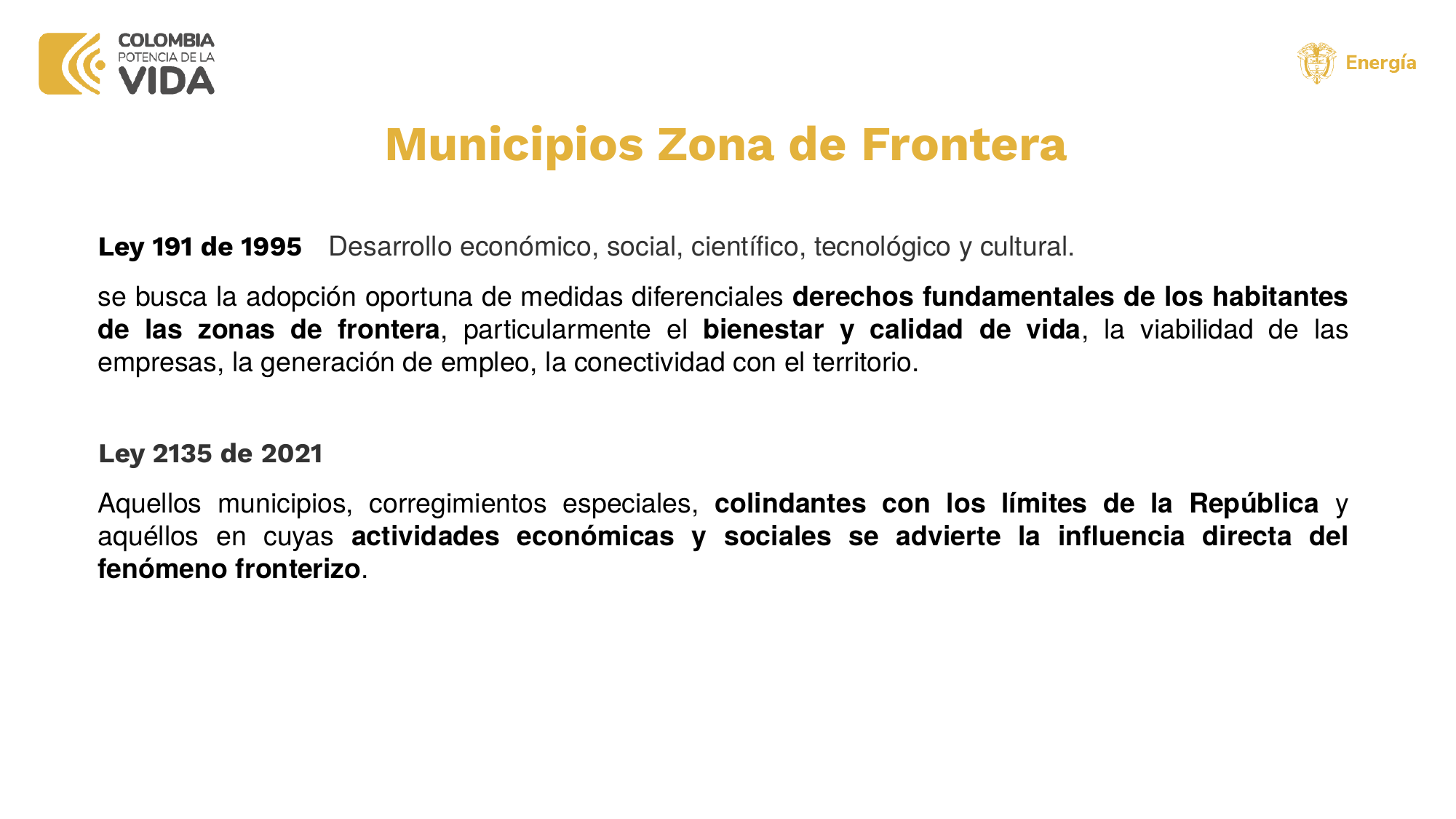

Municipios Zona de Frontera
Ley 191 de 1995
Desarrollo económico, social, científico, tecnológico y cultural.
se busca la adopción oportuna de medidas diferenciales derechos fundamentales de los habitantes de las zonas de frontera, particularmente el bienestar y calidad de vida, la viabilidad de las empresas, la generación de empleo, la conectividad con el territorio.
Ley 2135 de 2021
Aquellos municipios, corregimientos especiales, colindantes con los límites de la República y aquéllos en cuyas actividades económicas y sociales se advierte la influencia directa del fenómeno fronterizo.